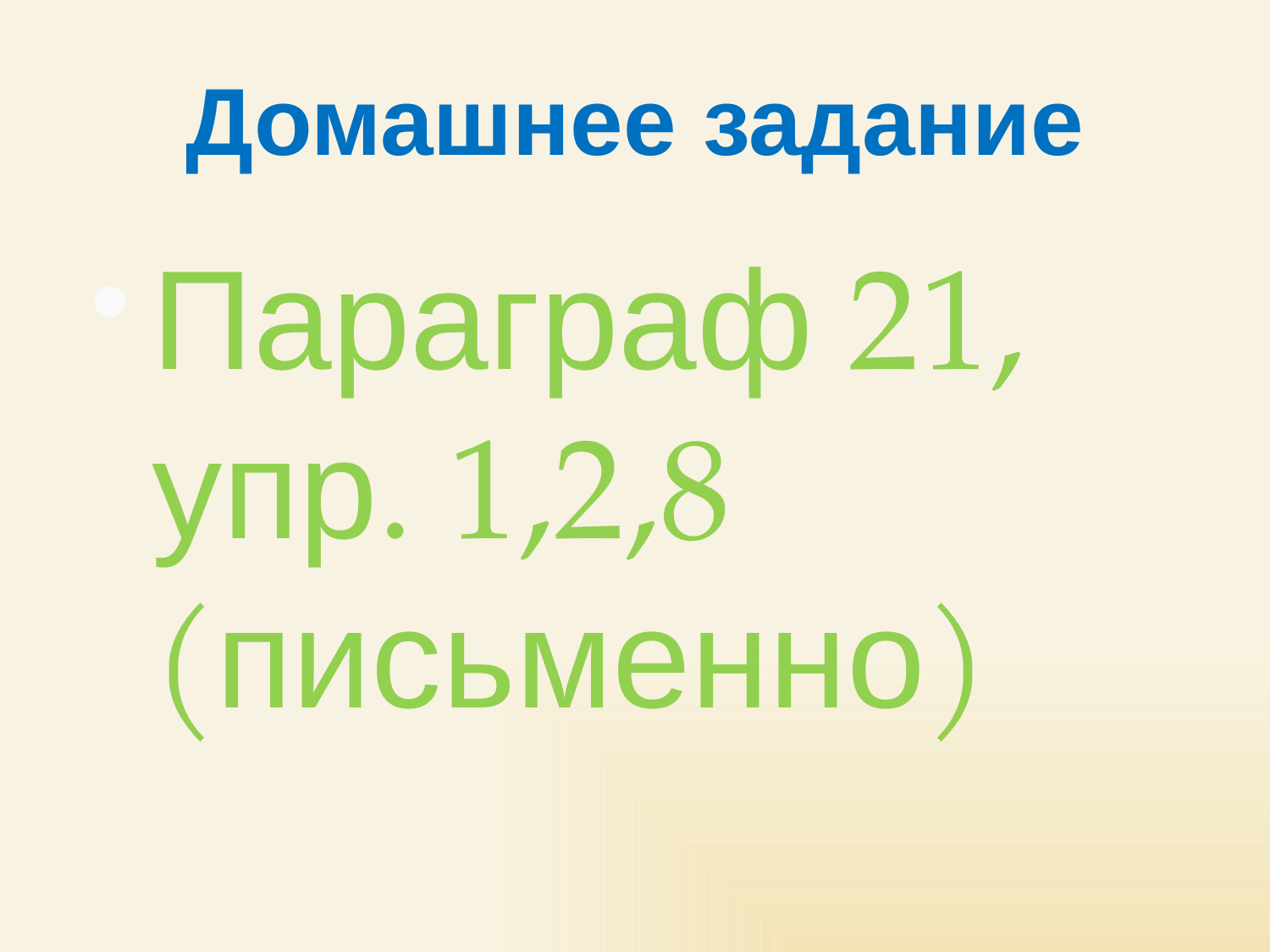

# Домашнее задание
Параграф 21, упр. 1,2,8 (письменно)